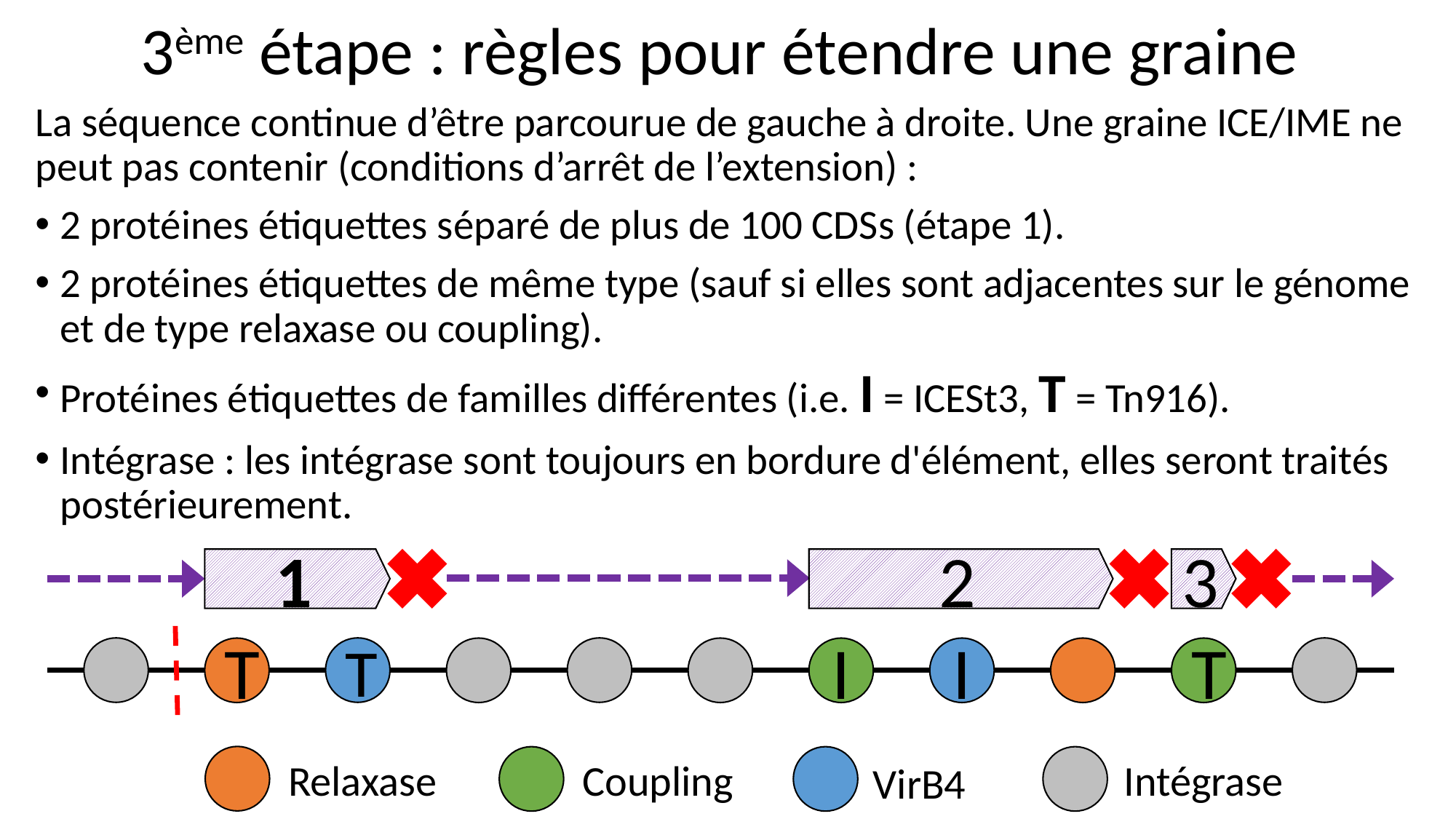

# 3ème étape : règles pour étendre une graine
La séquence continue d’être parcourue de gauche à droite. Une graine ICE/IME ne peut pas contenir (conditions d’arrêt de l’extension) :
2 protéines étiquettes séparé de plus de 100 CDSs (étape 1).
2 protéines étiquettes de même type (sauf si elles sont adjacentes sur le génome et de type relaxase ou coupling).
Protéines étiquettes de familles différentes (i.e. I = ICESt3, T = Tn916).
Intégrase : les intégrase sont toujours en bordure d'élément, elles seront traités postérieurement.

1
2
3

T

T

I
I

T

Relaxase
Coupling
Intégrase
VirB4